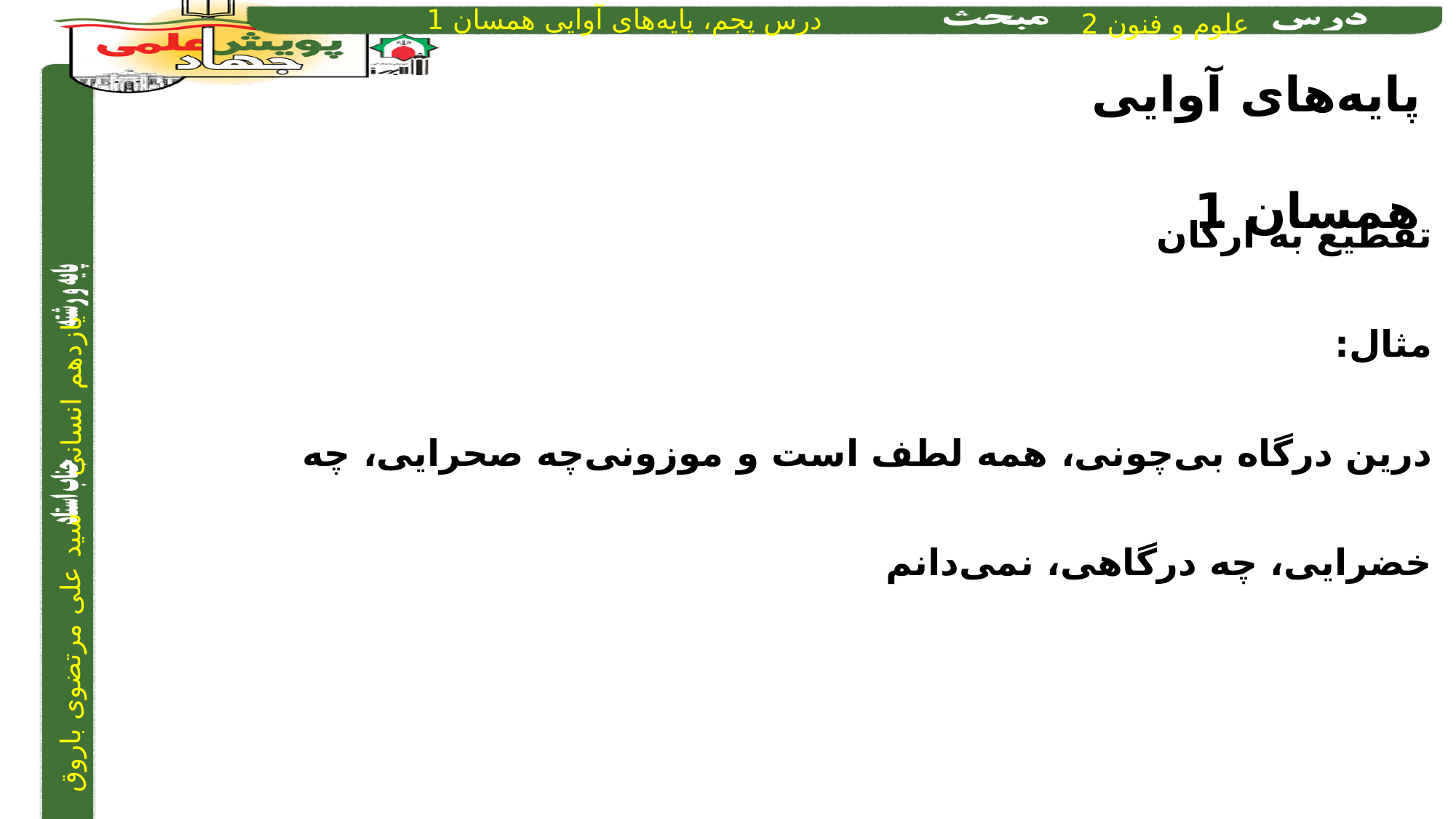

پایه‌های آوایی همسان 1
تقطیع به ارکان
مثال:
درین درگاه بی‌چونی، همه لطف است و موزونی	چه صحرایی، چه خضرایی، چه درگاهی، نمی‌دانم